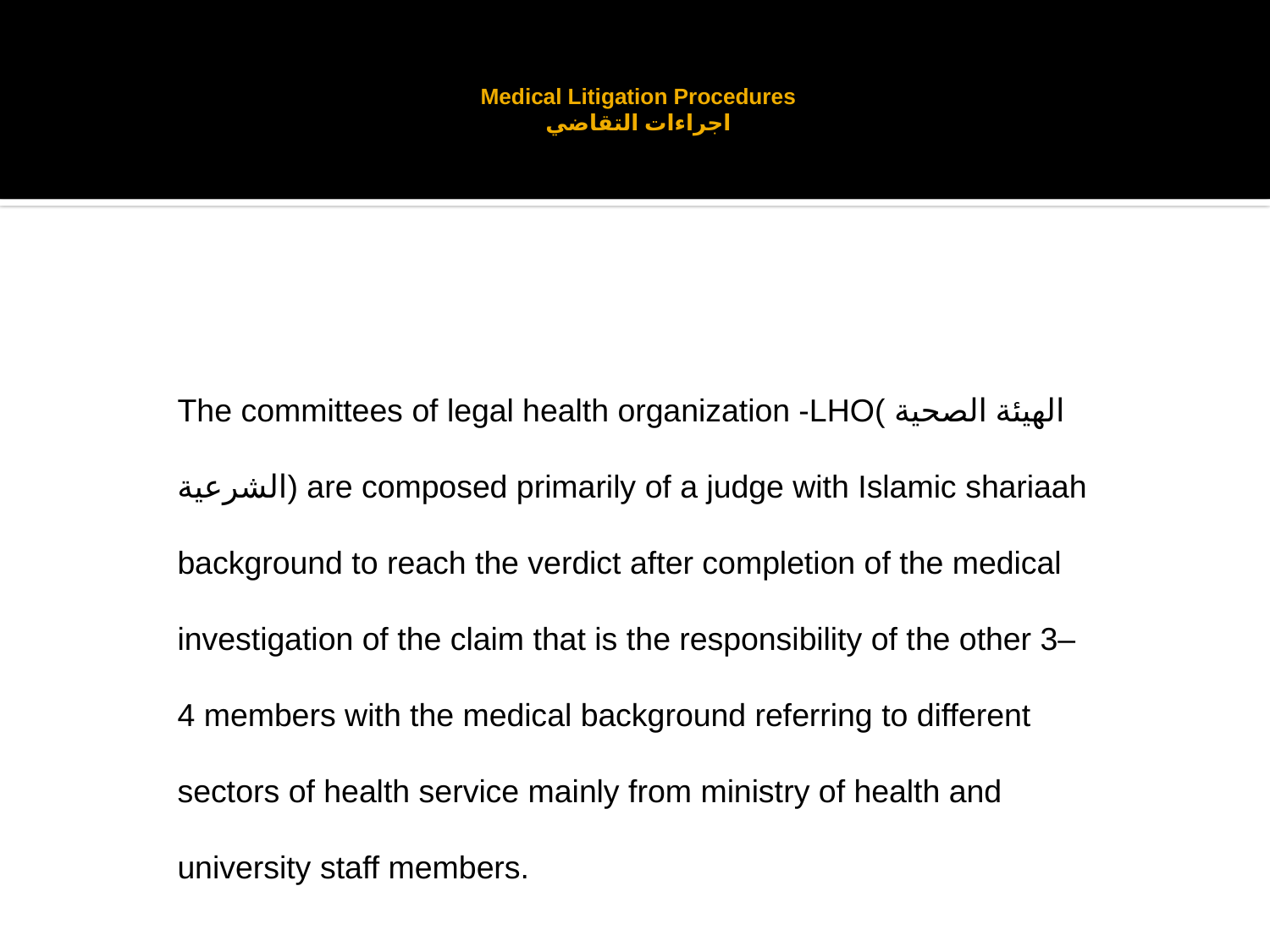

# Medical Litigation Procedures اجراءات التقاضي
The committees of legal health organization -LHO( الهيئة الصحية الشرعية) are composed primarily of a judge with Islamic shariaah background to reach the verdict after completion of the medical investigation of the claim that is the responsibility of the other 3–4 members with the medical background referring to different sectors of health service mainly from ministry of health and university staff members.